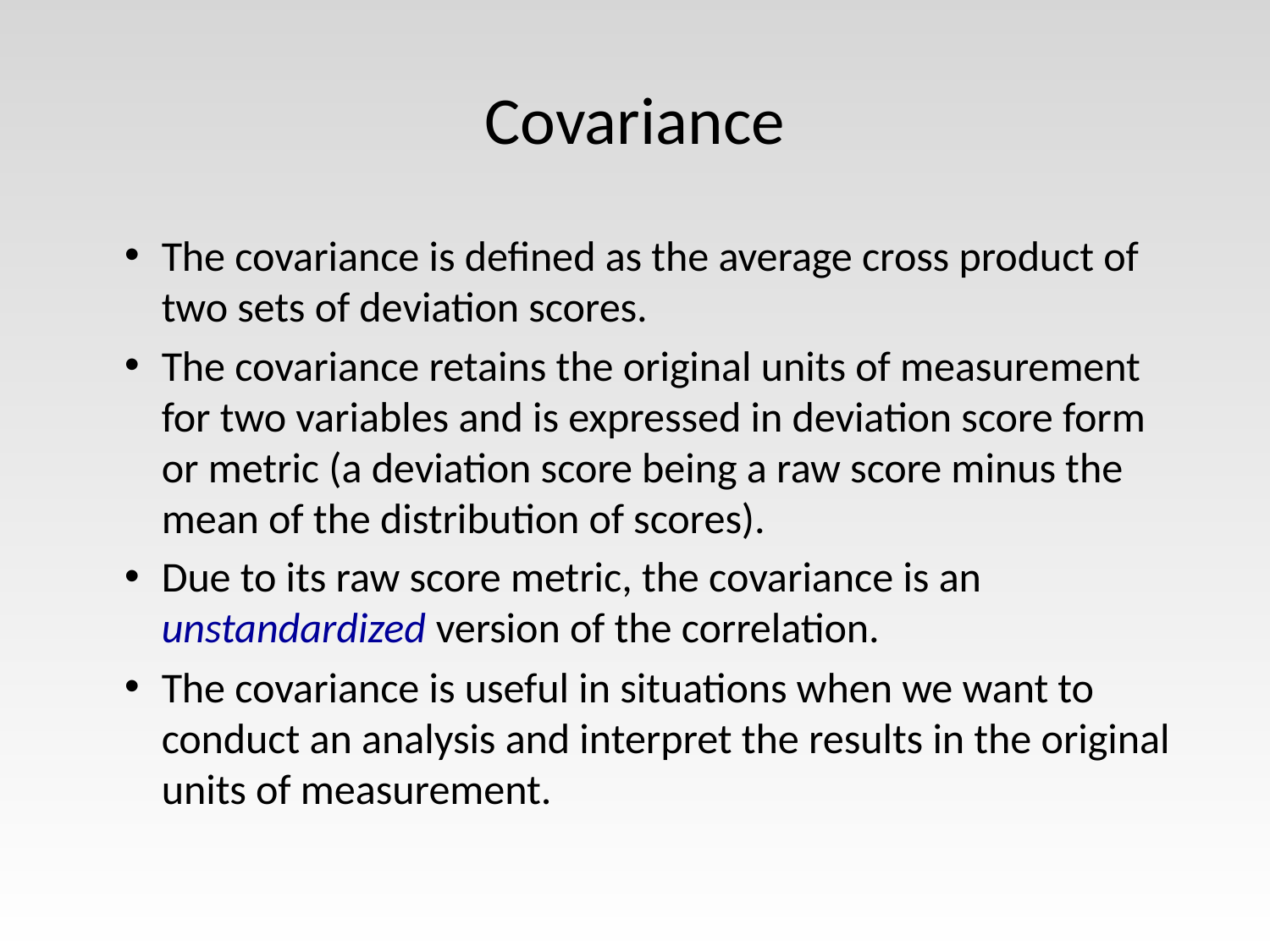

# Covariance
The covariance is defined as the average cross product of two sets of deviation scores.
The covariance retains the original units of measurement for two variables and is expressed in deviation score form or metric (a deviation score being a raw score minus the mean of the distribution of scores).
Due to its raw score metric, the covariance is an unstandardized version of the correlation.
The covariance is useful in situations when we want to conduct an analysis and interpret the results in the original units of measurement.